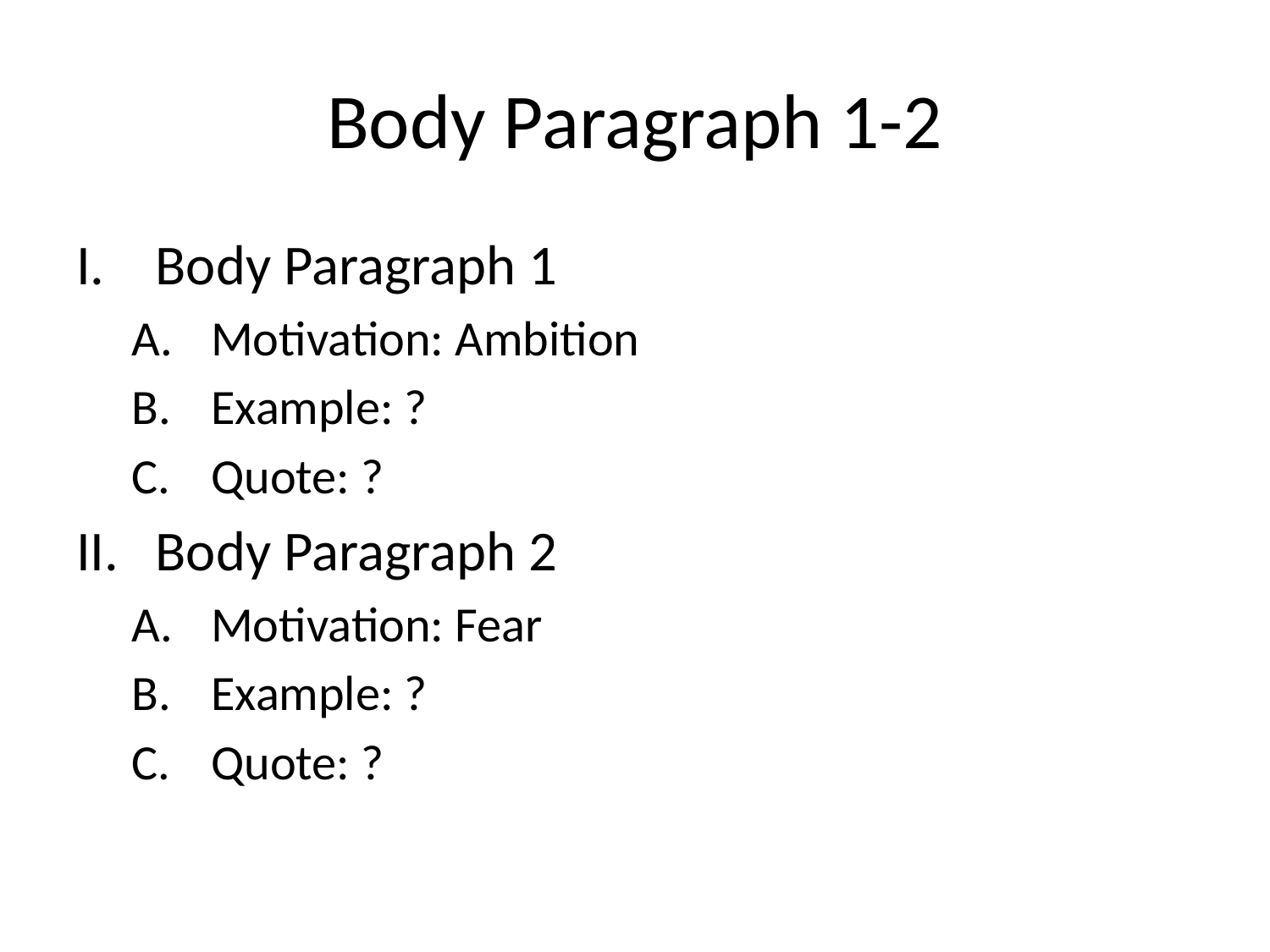

# Body Paragraph 1-2
Body Paragraph 1
Motivation: Ambition
Example: ?
Quote: ?
Body Paragraph 2
Motivation: Fear
Example: ?
Quote: ?